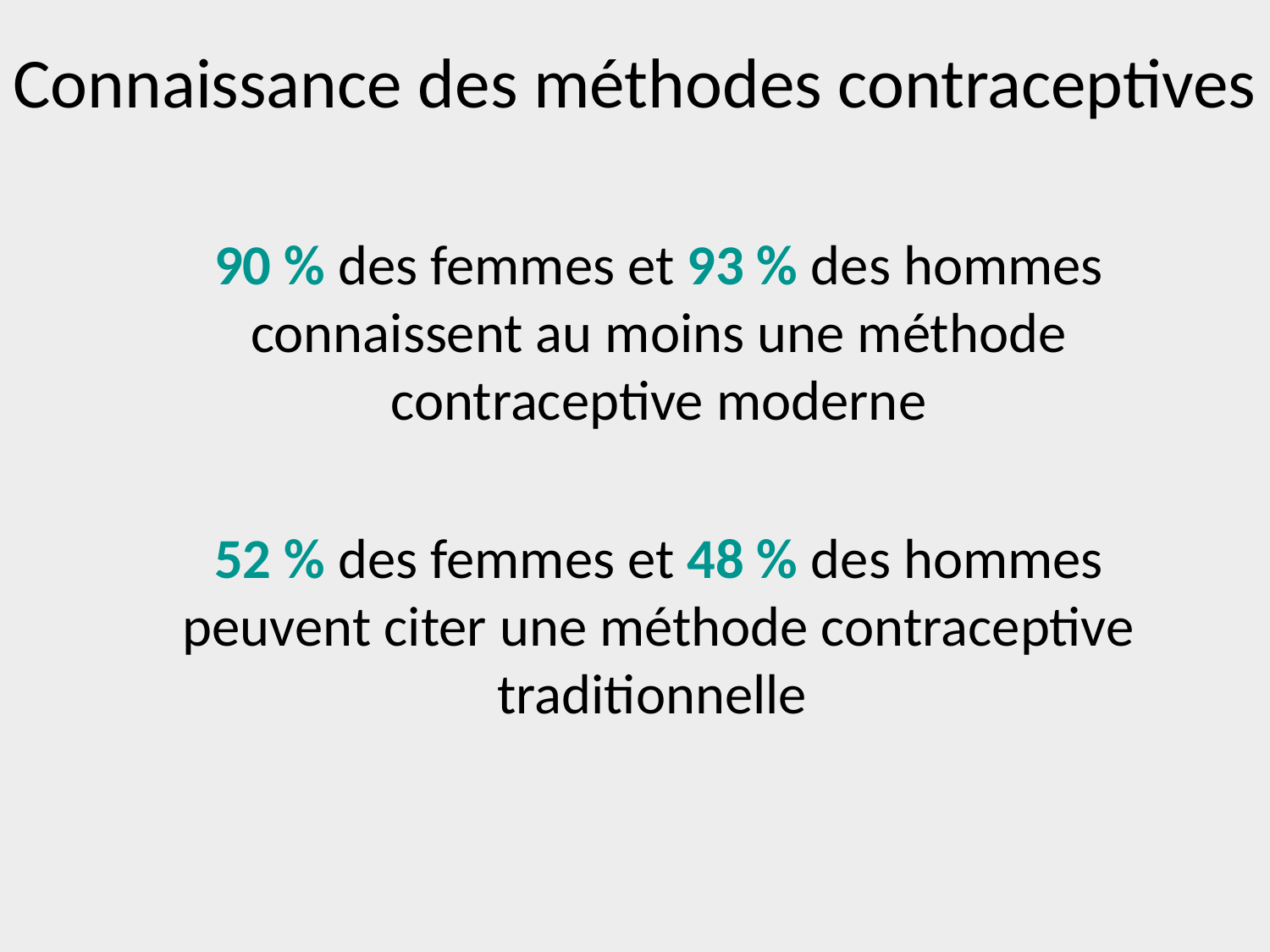

# Connaissance des méthodes contraceptives
	90 % des femmes et 93 % des hommes connaissent au moins une méthode contraceptive moderne

	52 % des femmes et 48 % des hommes peuvent citer une méthode contraceptive traditionnelle